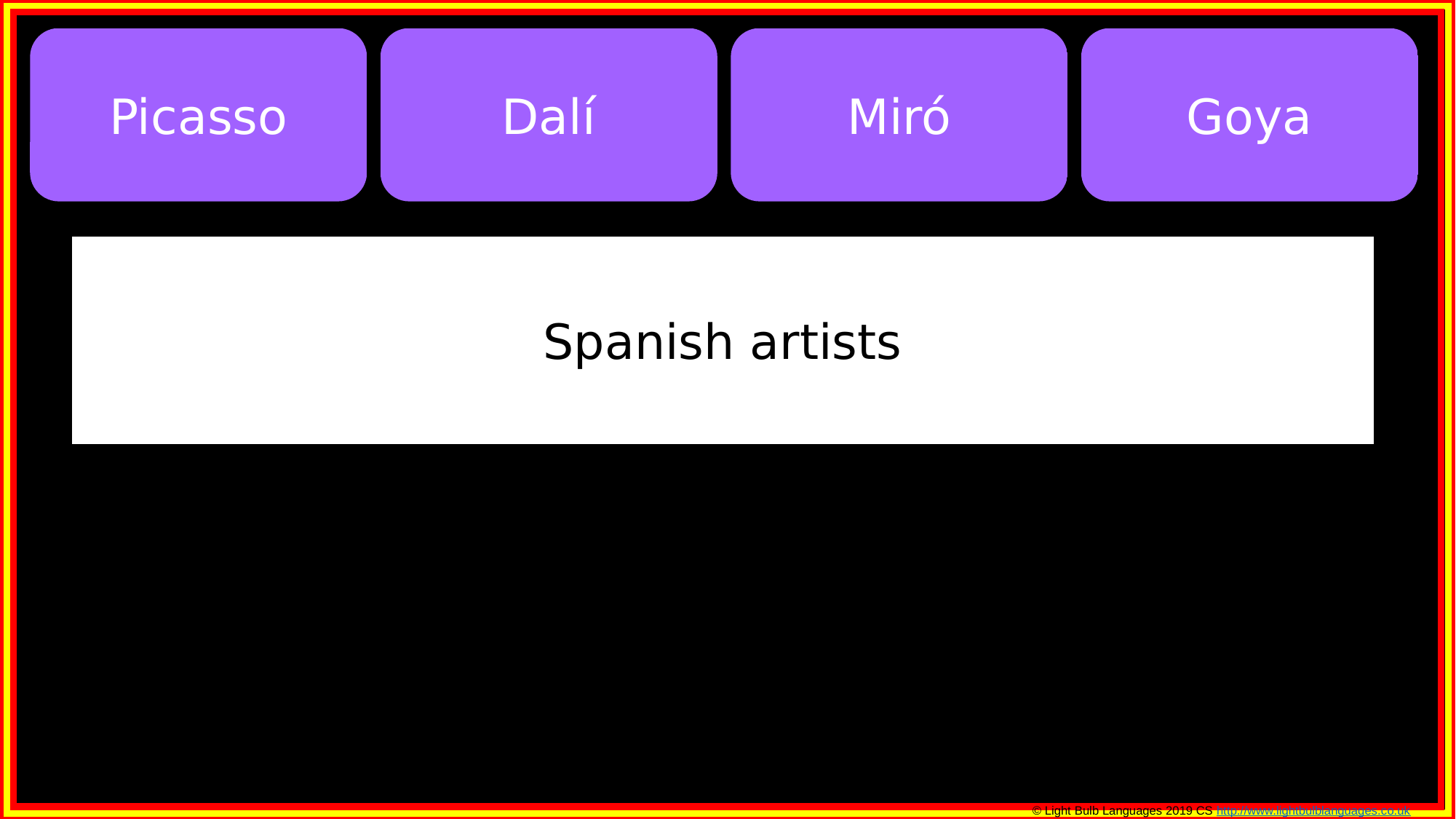

Picasso
Dalí
Miró
Goya
Spanish artists
© Light Bulb Languages 2019 CS http://www.lightbulblanguages.co.uk